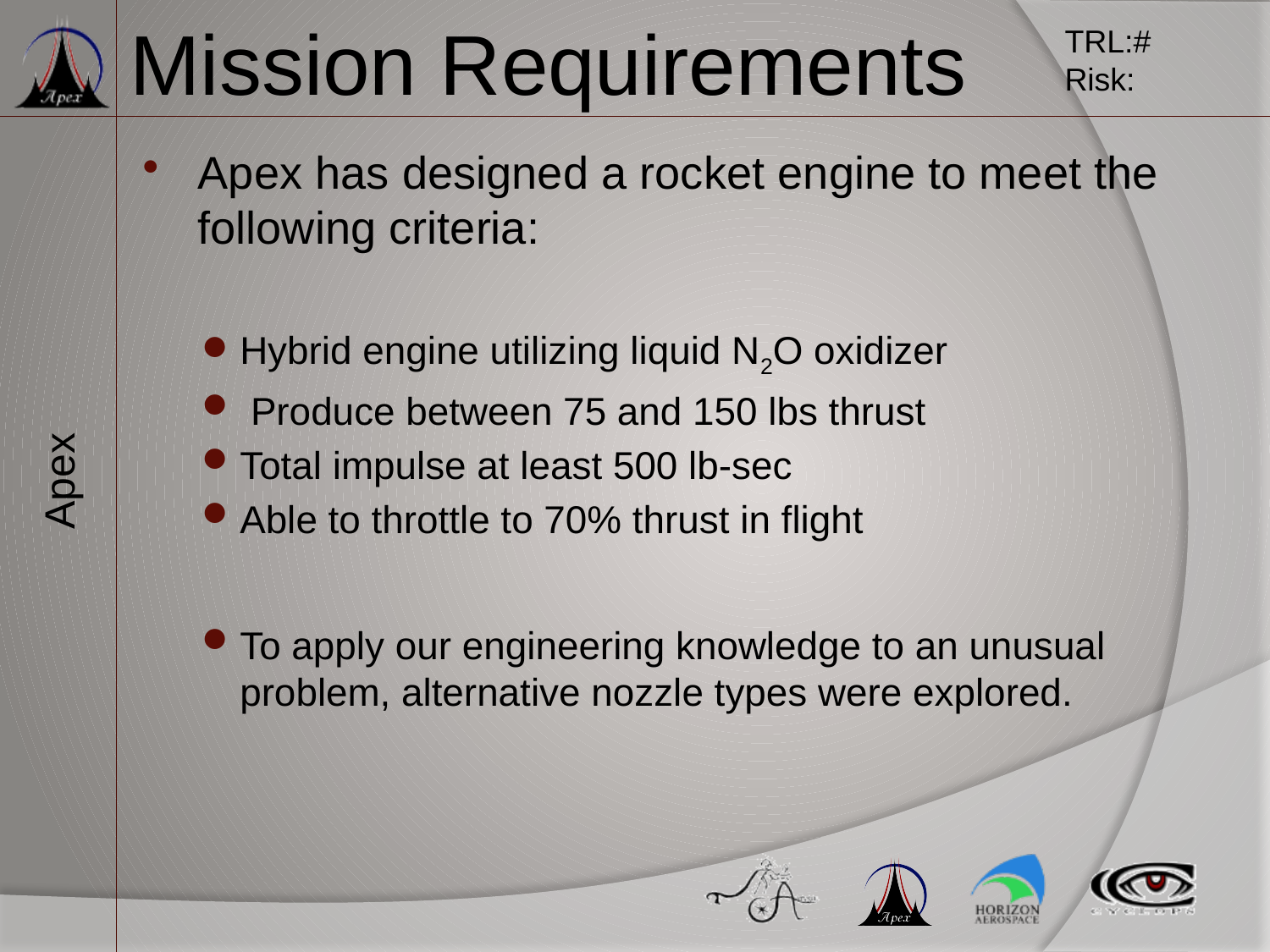

# Mission Requirements
Apex has designed a rocket engine to meet the following criteria:

Hybrid engine utilizing liquid N2O oxidizer
 Produce between 75 and 150 lbs thrust
Total impulse at least 500 lb-sec
Able to throttle to 70% thrust in flight

To apply our engineering knowledge to an unusual problem, alternative nozzle types were explored.